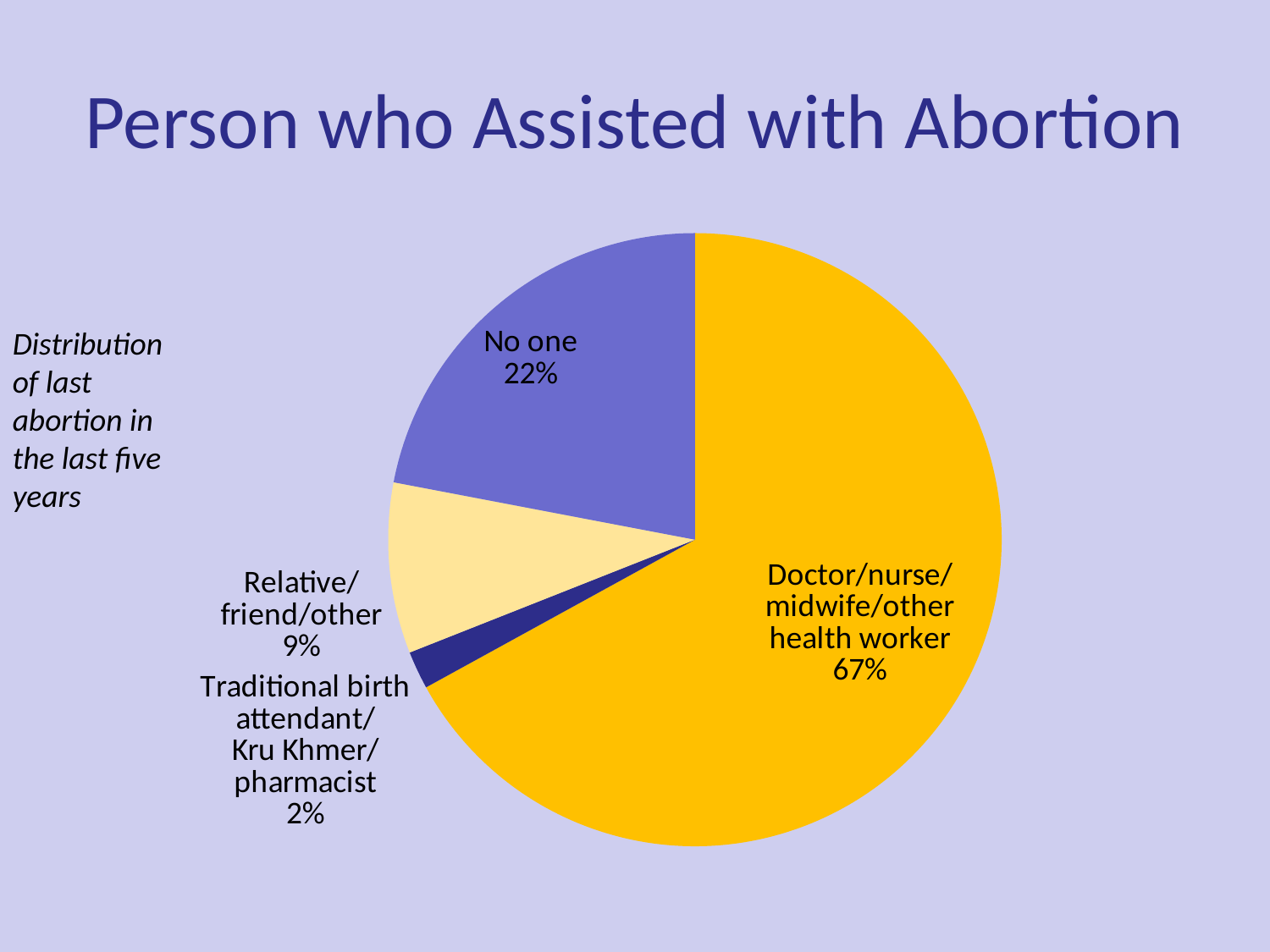

# Person who Assisted with Abortion

### Chart

| Category | Series 1 |
|---|---|
| Doctor/nurse/midwife/other health worker | 67.0 |
| Traditional birth attendant/Kru Khmer/pharmacist | 2.0 |
| Relative/friend/other | 9.0 |
| No one | 22.0 |
Distribution of last abortion in the last five years